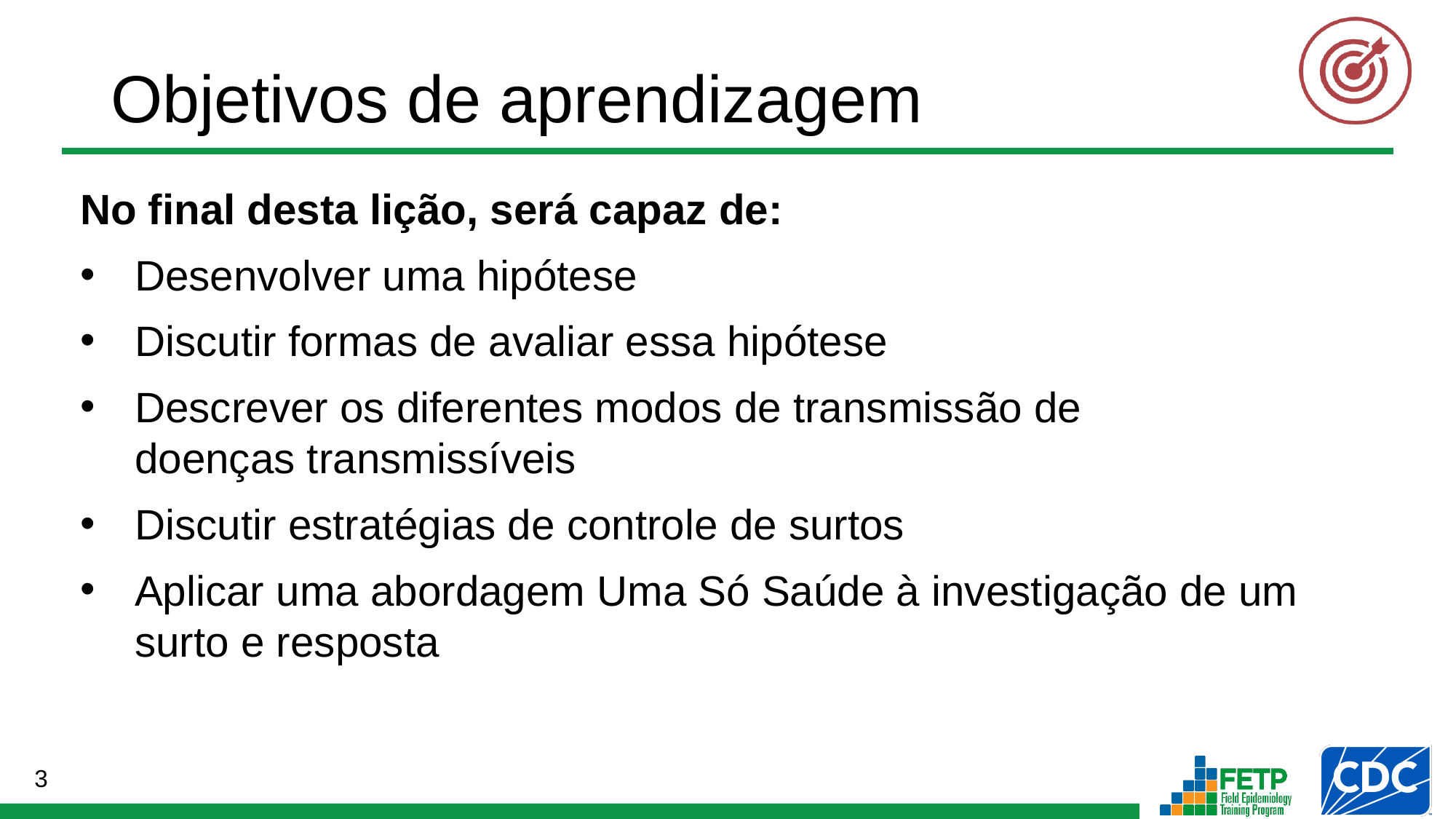

No final desta lição, será capaz de:
Desenvolver uma hipótese
Discutir formas de avaliar essa hipótese
Descrever os diferentes modos de transmissão de
doenças transmissíveis
Discutir estratégias de controle de surtos
Aplicar uma abordagem Uma Só Saúde à investigação de um surto e resposta